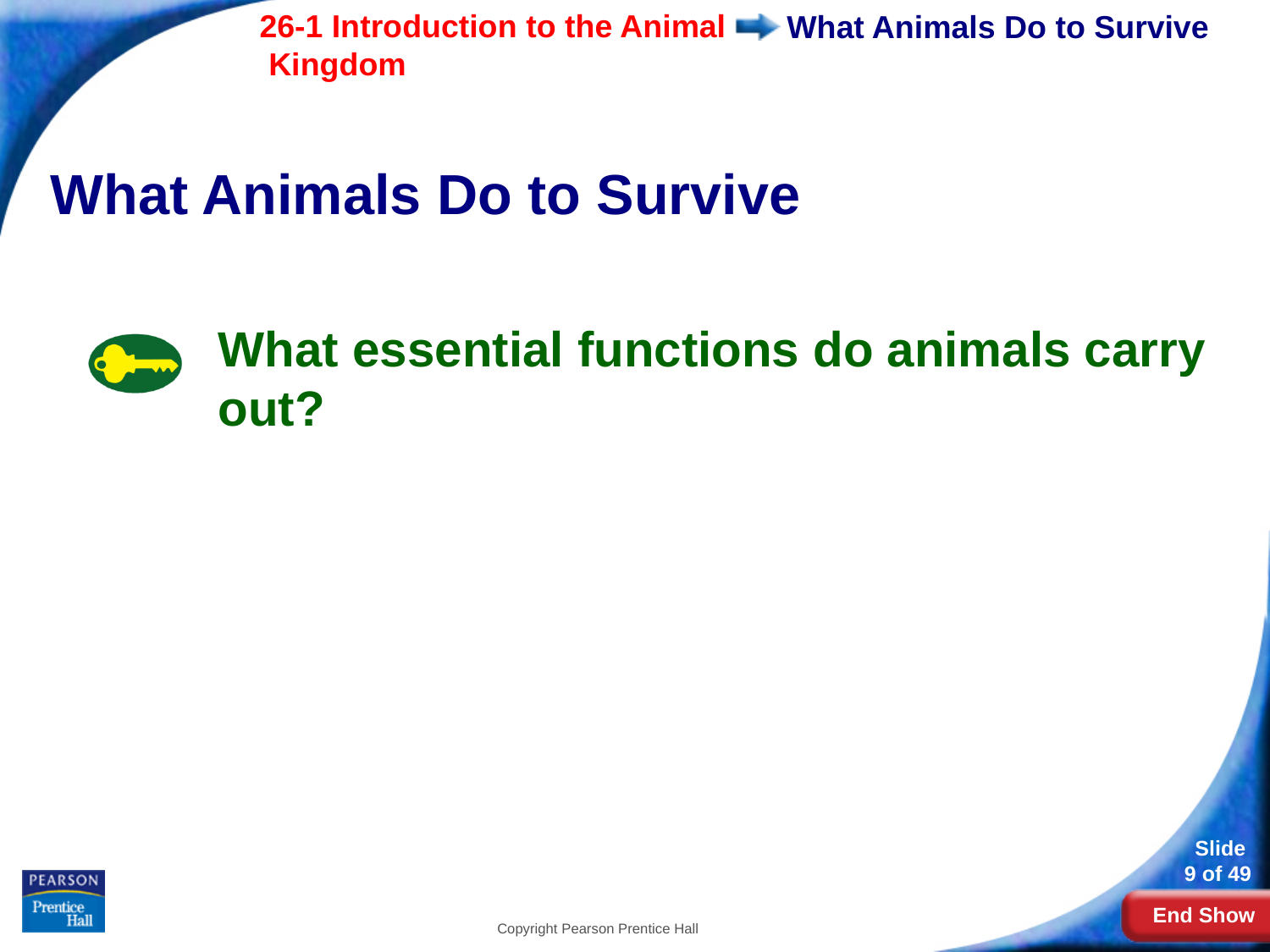

# What Animals Do to Survive
What Animals Do to Survive
What essential functions do animals carry out?

Copyright Pearson Prentice Hall